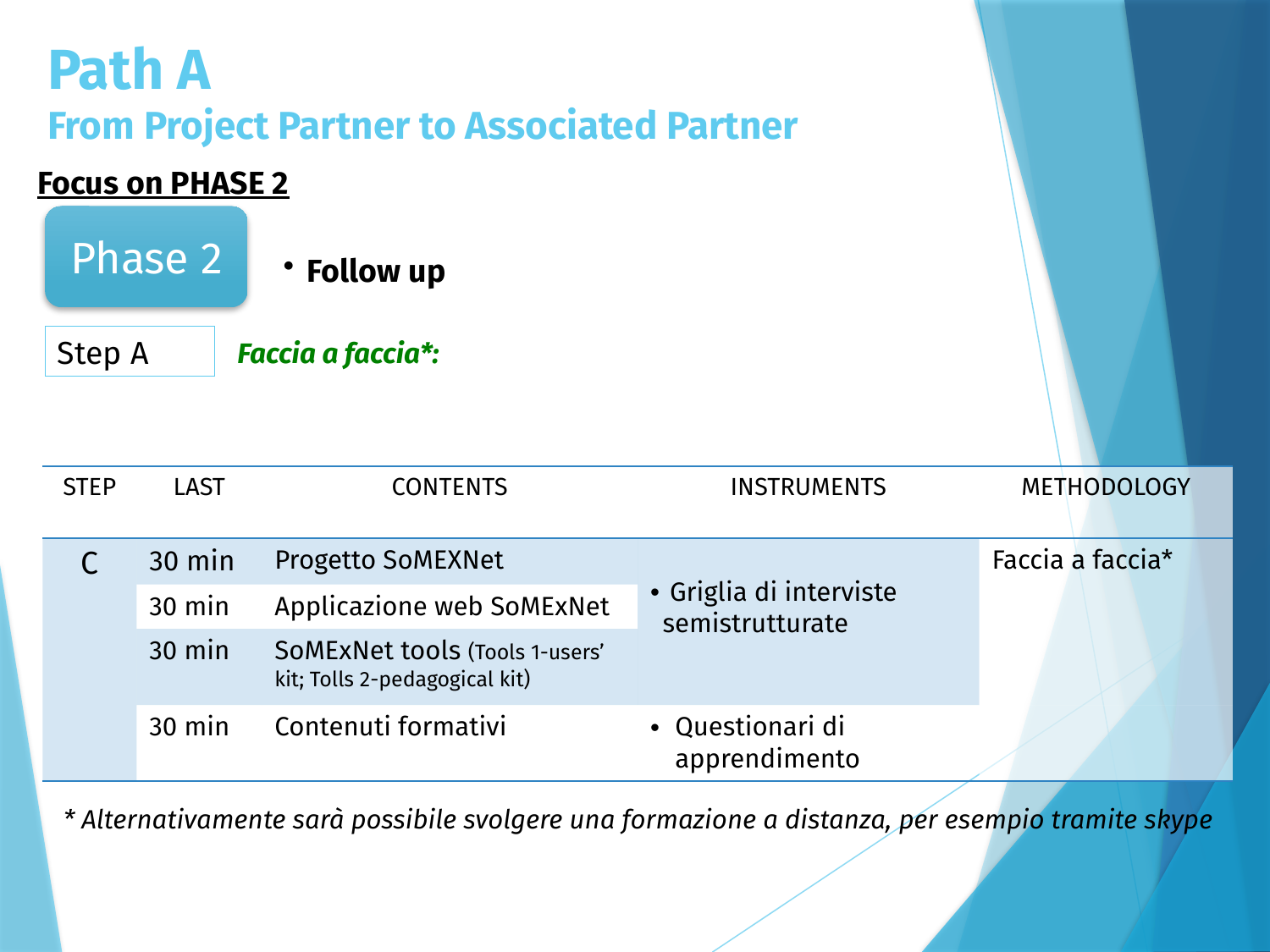

# Path A From Project Partner to Associated Partner
Focus on PHASE 2

Phase 2
Follow up

Step A
Faccia a faccia*:
| STEP | LAST | CONTENTS | INSTRUMENTS | METHODOLOGY |
| --- | --- | --- | --- | --- |
| C | 30 min | Progetto SoMEXNet | Griglia di interviste semistrutturate | Faccia a faccia\* |
|  | 30 min | Applicazione web SoMExNet |  |  |
|  | 30 min | SoMExNet tools (Tools 1-users’ kit; Tolls 2-pedagogical kit) |  |  |
|  | 30 min | Contenuti formativi | Questionari di apprendimento |  |
* Alternativamente sarà possibile svolgere una formazione a distanza, per esempio tramite skype